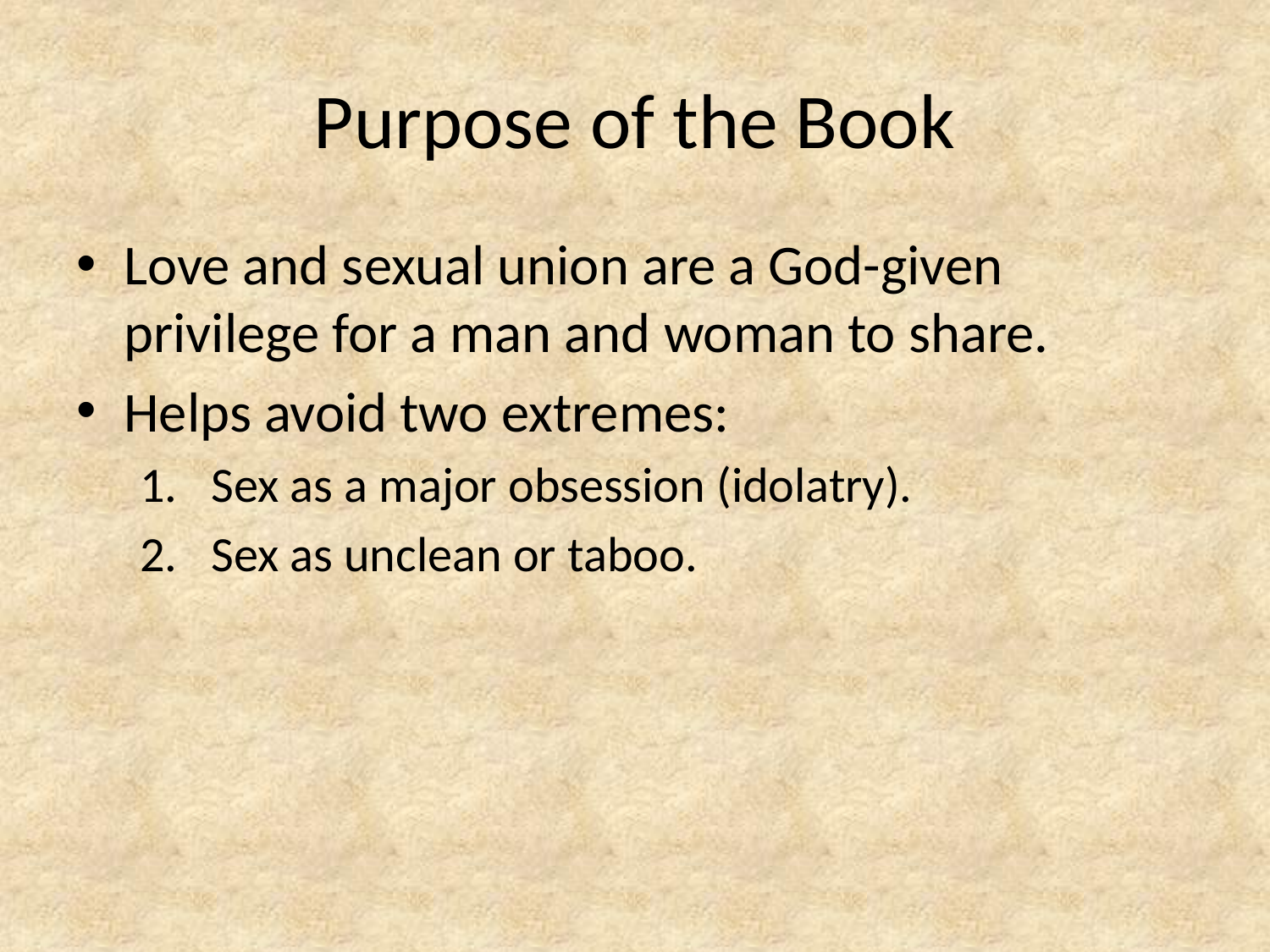

# Purpose of the Book
Love and sexual union are a God-given privilege for a man and woman to share.
Helps avoid two extremes:
Sex as a major obsession (idolatry).
Sex as unclean or taboo.